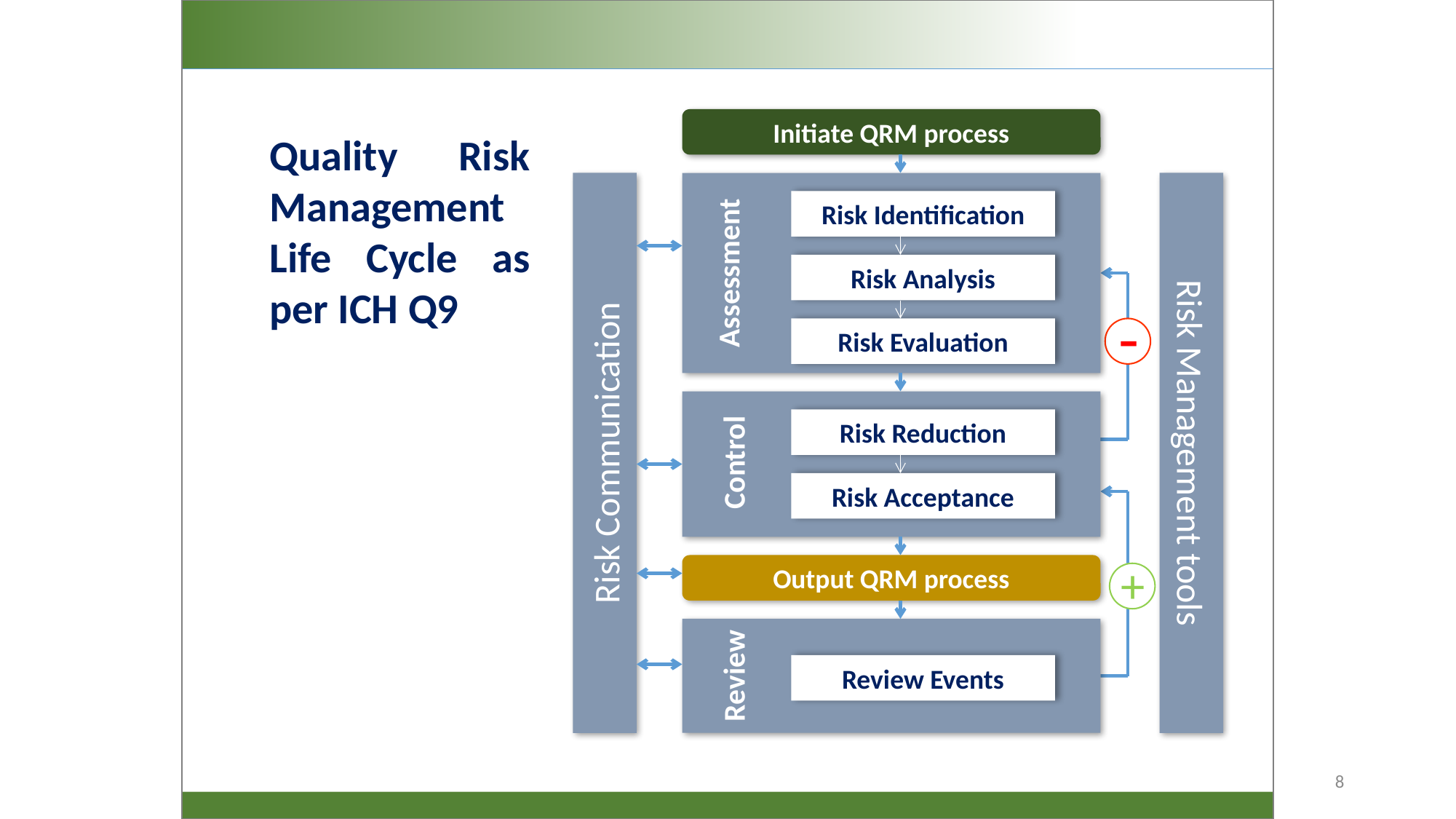

Initiate QRM process
Quality Risk Management Life Cycle as per ICH Q9

Risk Communication

Risk Management tools
Risk Identification
Assessment
Risk Analysis
-
Risk Evaluation

Risk Reduction
Control
Risk Acceptance
+
Output QRM process

Review
Review Events
8